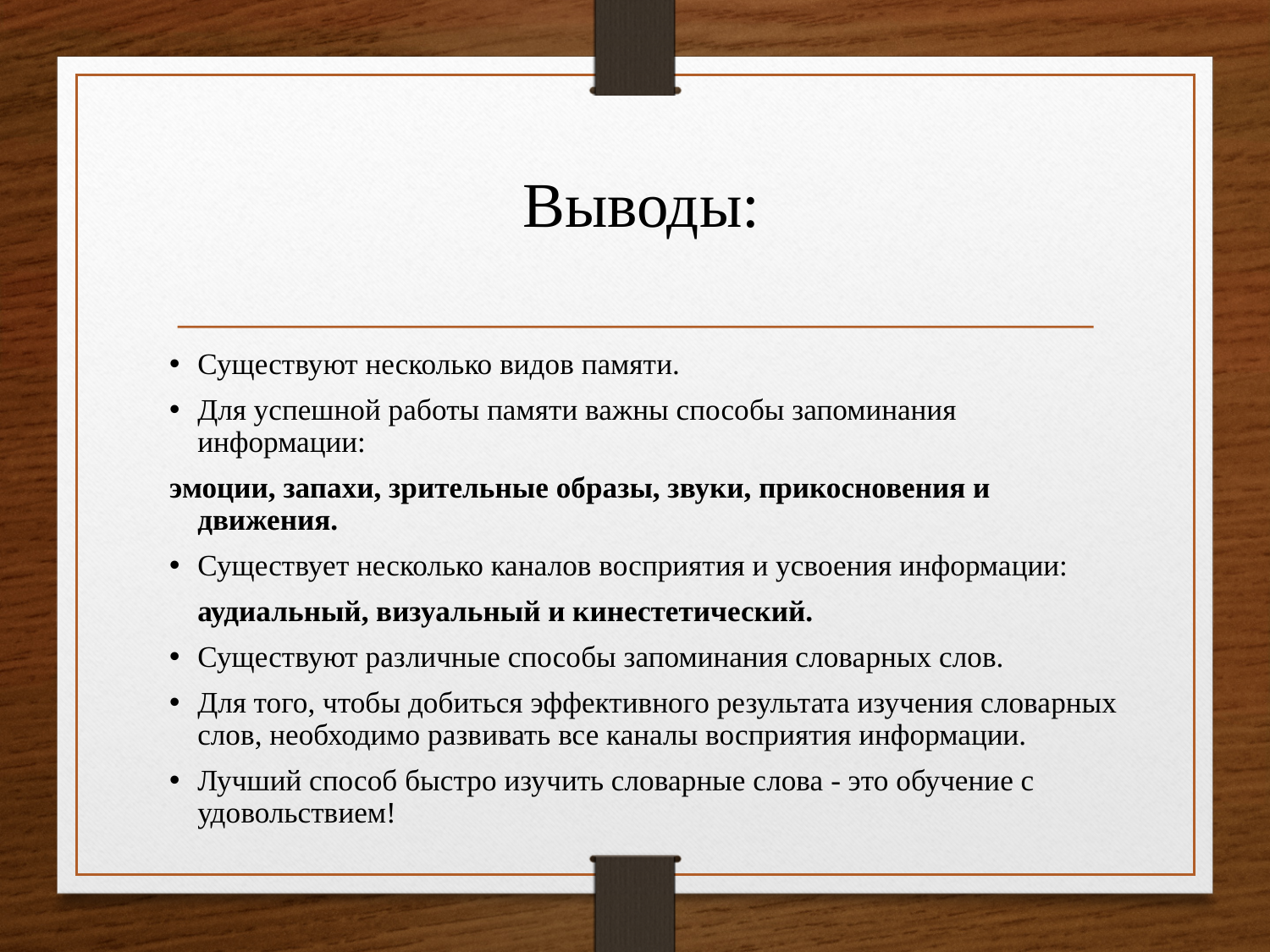

# Выводы:

Существуют несколько видов памяти.
Для успешной работы памяти важны способы запоминания информации:
эмоции, запахи, зрительные образы, звуки, прикосновения и движения.
Существует несколько каналов восприятия и усвоения информации:
	аудиальный, визуальный и кинестетический.
Существуют различные способы запоминания словарных слов.
Для того, чтобы добиться эффективного результата изучения словарных слов, необходимо развивать все каналы восприятия информации.
Лучший способ быстро изучить словарные слова - это обучение с удовольствием!